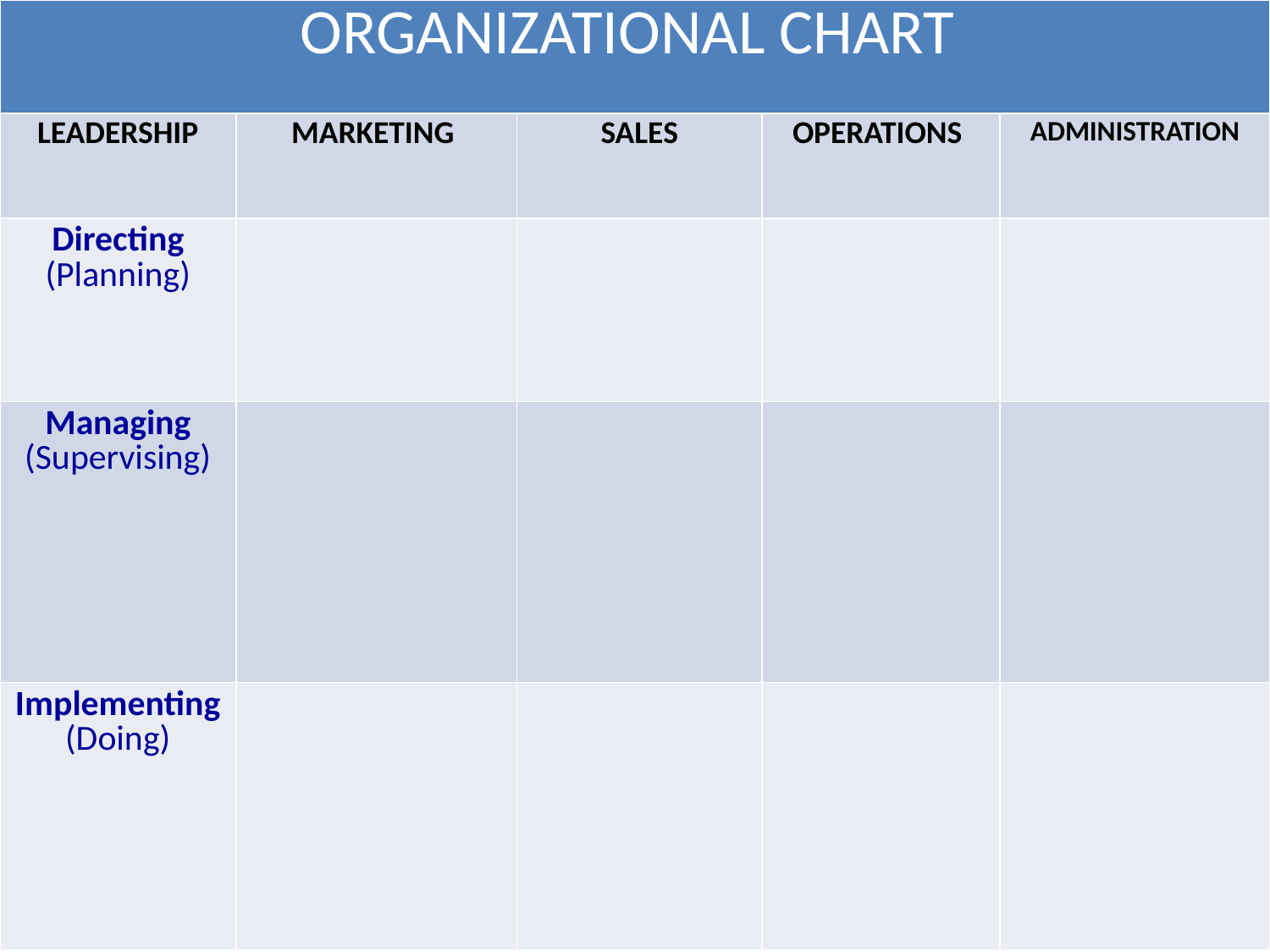

| ORGANIZATIONAL CHART |  |  |  |  |
| --- | --- | --- | --- | --- |
| LEADERSHIP | MARKETING | SALES | OPERATIONS | ADMINISTRATION |
| Directing (Planning) |  |  |  |  |
| Managing (Supervising) |  |  |  |  |
| Implementing (Doing) |  |  |  |  |